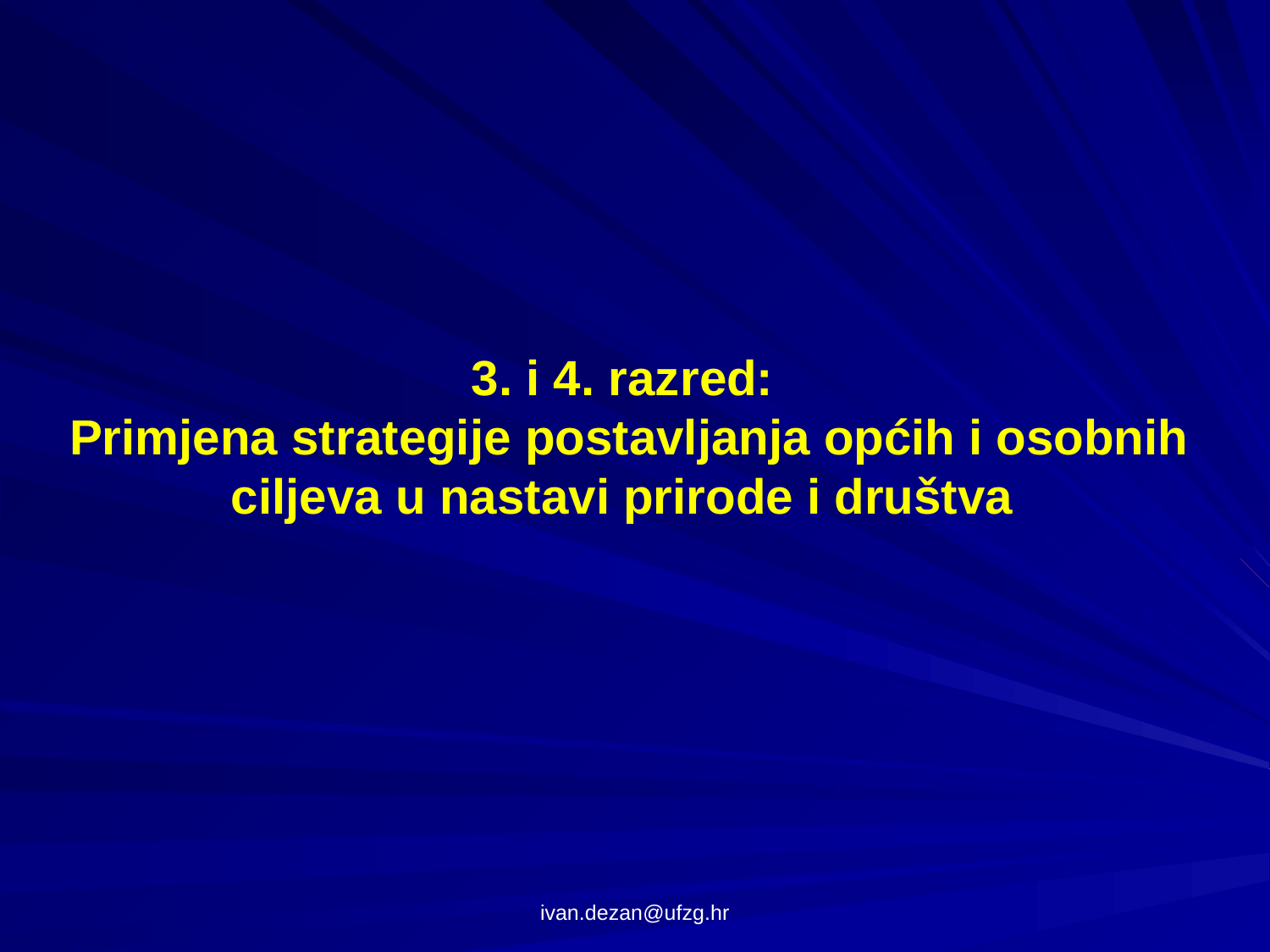

# 3. i 4. razred: Primjena strategije postavljanja općih i osobnih ciljeva u nastavi prirode i društva
ivan.dezan@ufzg.hr